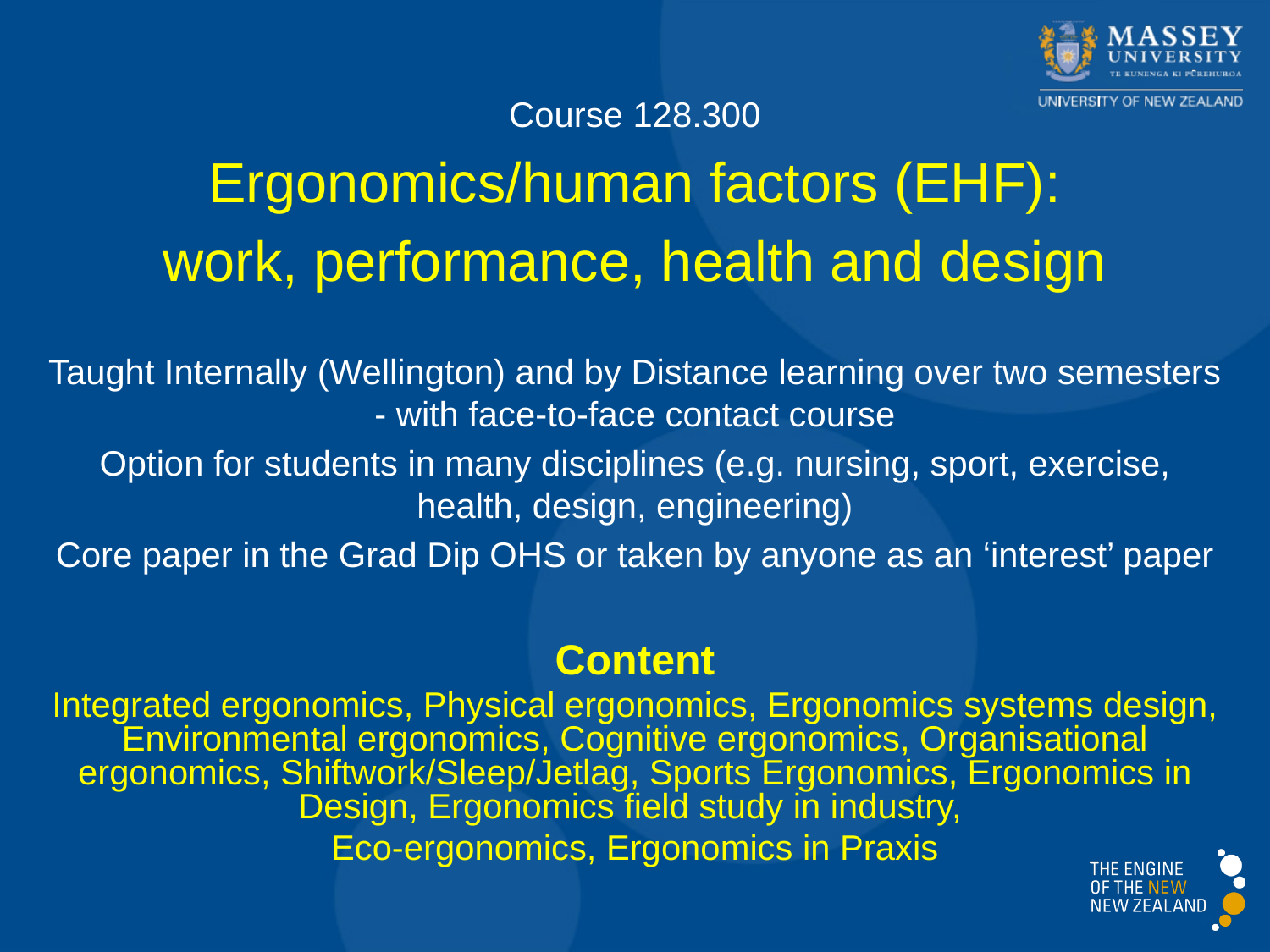

Course 128.300
Ergonomics/human factors (EHF):
work, performance, health and design

Taught Internally (Wellington) and by Distance learning over two semesters  - with face-to-face contact course
Option for students in many disciplines (e.g. nursing, sport, exercise, health, design, engineering)
Core paper in the Grad Dip OHS or taken by anyone as an ‘interest’ paper

Content
Integrated ergonomics, Physical ergonomics, Ergonomics systems design, Environmental ergonomics, Cognitive ergonomics, Organisational ergonomics, Shiftwork/Sleep/Jetlag, Sports Ergonomics, Ergonomics in Design, Ergonomics field study in industry,
Eco-ergonomics, Ergonomics in Praxis